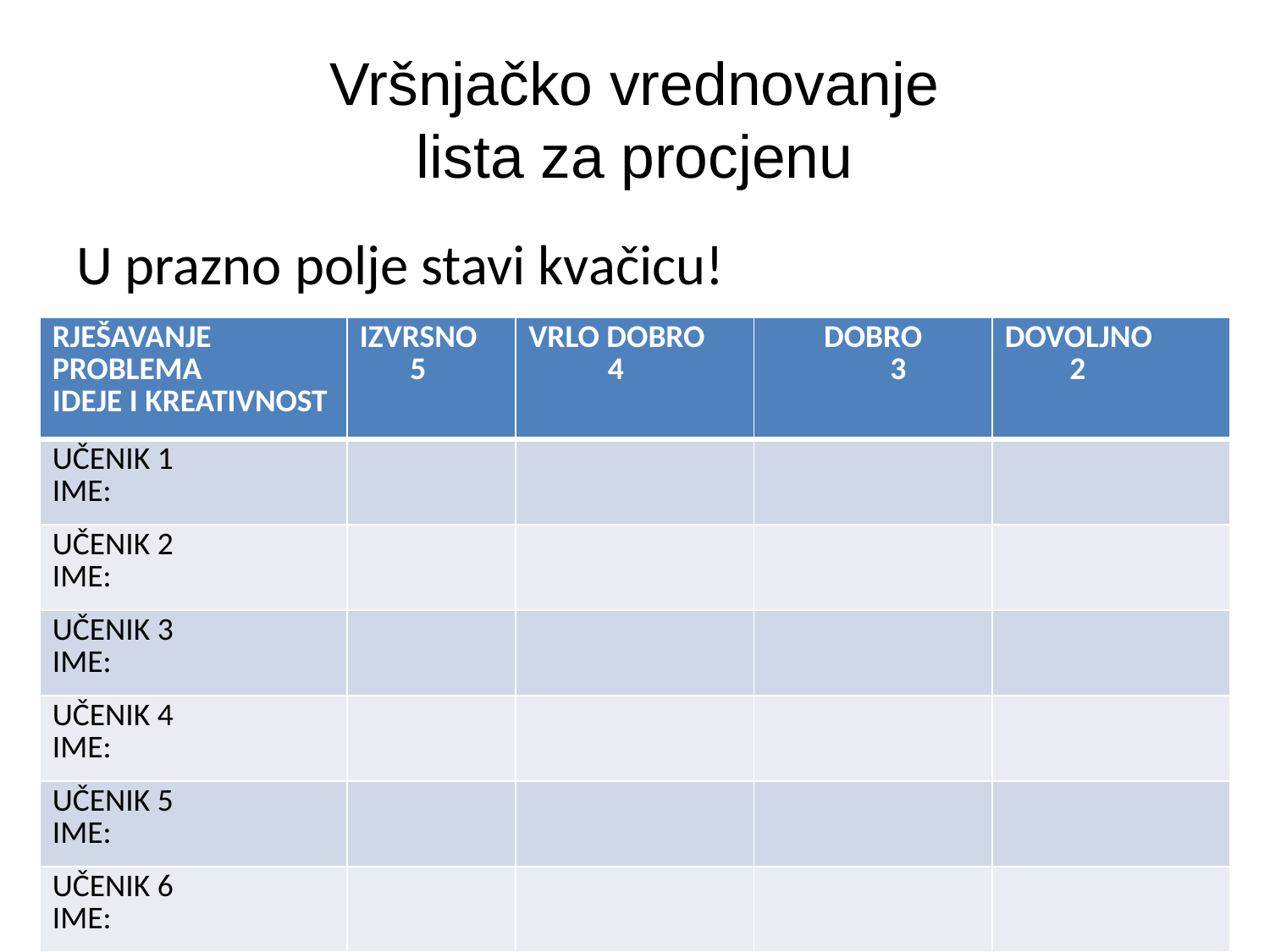

# Vršnjačko vrednovanje lista za procjenu
U prazno polje stavi kvačicu!

| RJEŠAVANJE PROBLEMA IDEJE I KREATIVNOST | IZVRSNO 5 | VRLO DOBRO 4 | DOBRO 3 | DOVOLJNO 2 |
| --- | --- | --- | --- | --- |
| UČENIK 1 IME: |  |  |  |  |
| UČENIK 2 IME: |  |  |  |  |
| UČENIK 3 IME: |  |  |  |  |
| UČENIK 4 IME: |  |  |  |  |
| UČENIK 5 IME: |  |  |  |  |
| UČENIK 6 IME: |  |  |  |  |